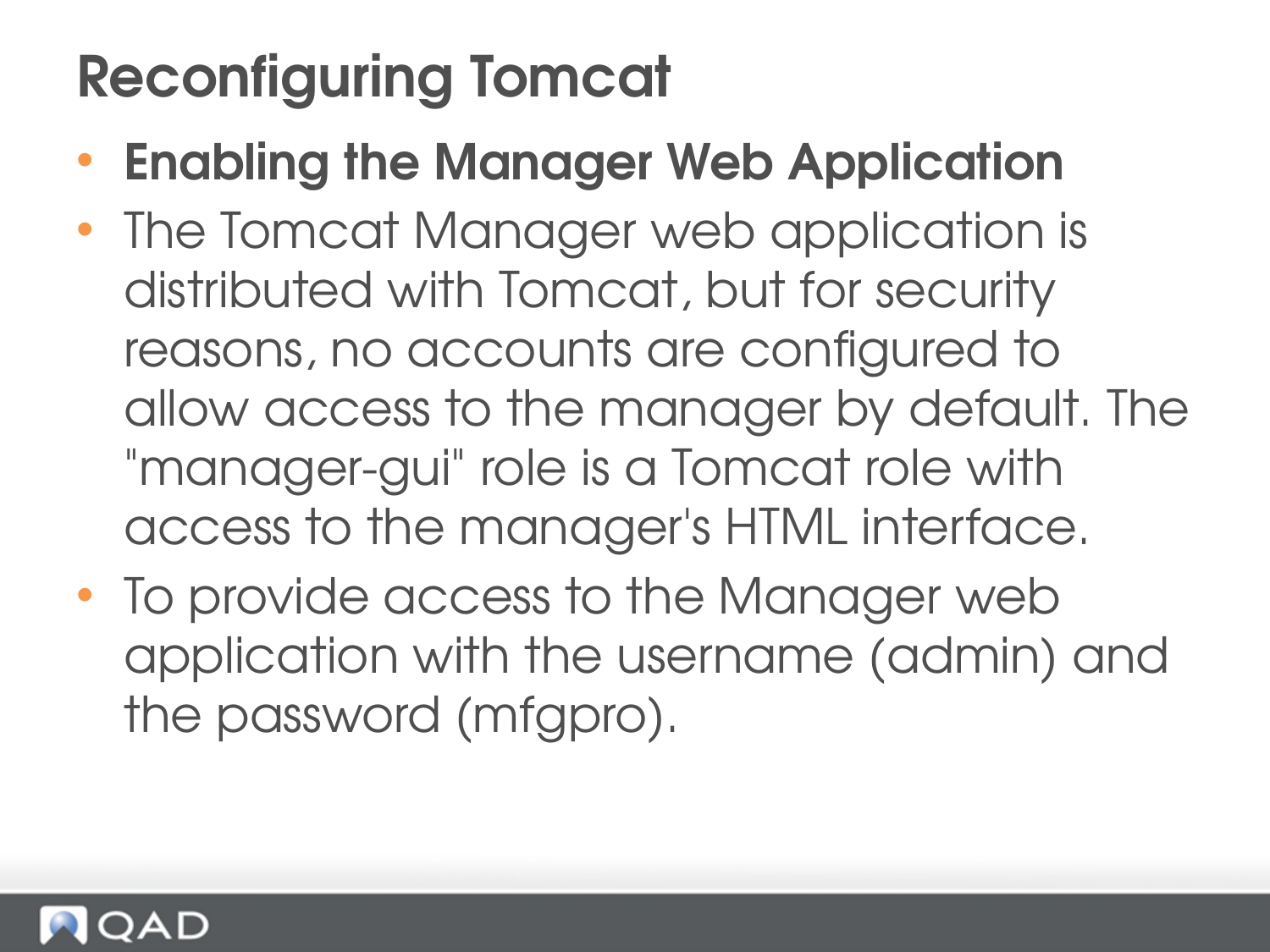

# Reconfiguring Tomcat
Enabling the Manager Web Application
The Tomcat Manager web application is distributed with Tomcat, but for security reasons, no accounts are configured to allow access to the manager by default. The "manager-gui" role is a Tomcat role with access to the manager's HTML interface.
To provide access to the Manager web application with the username (admin) and the password (mfgpro).